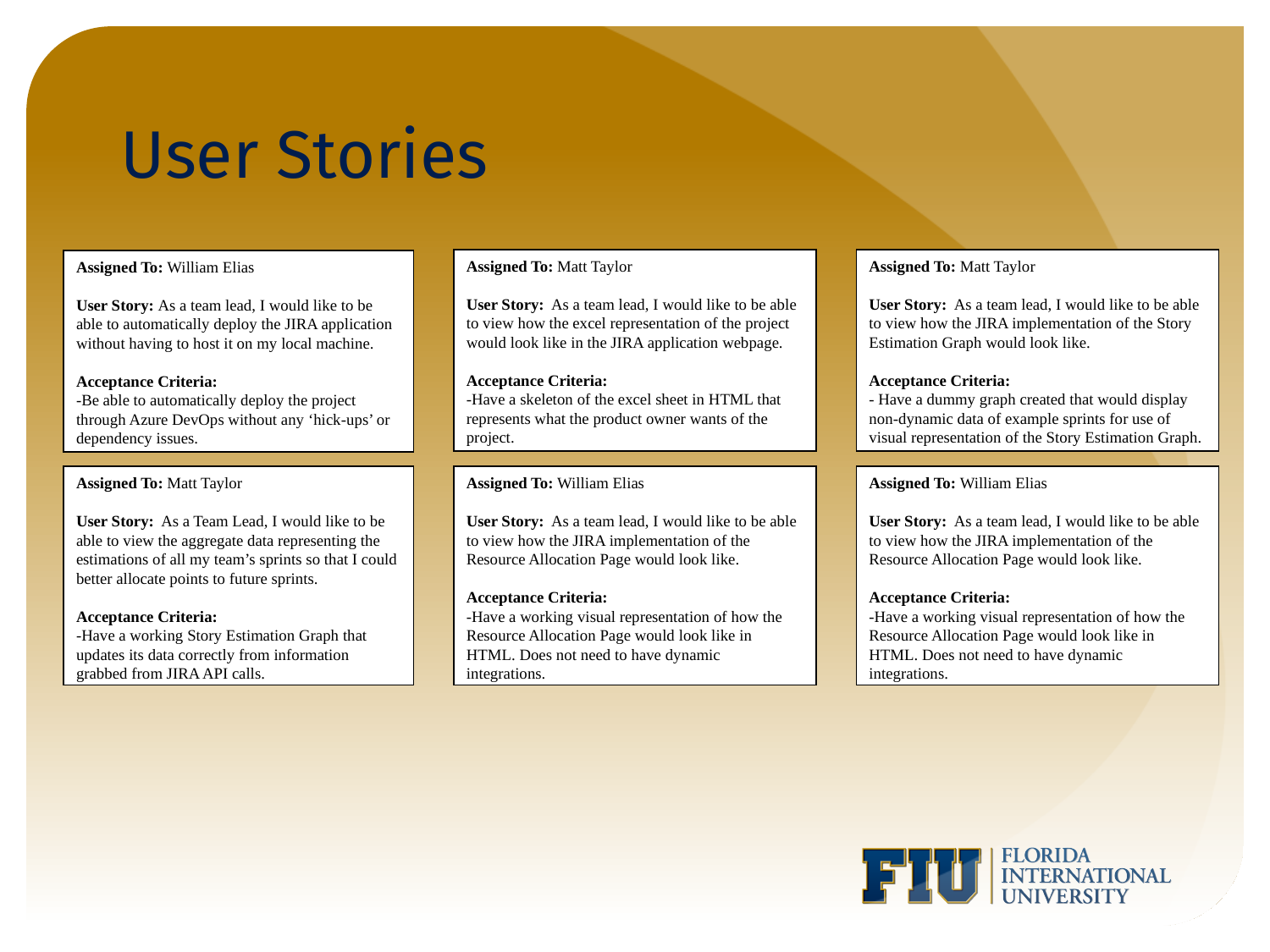

# User Stories
Assigned To: Matt Taylor

User Story:  As a team lead, I would like to be able to view how the excel representation of the project would look like in the JIRA application webpage.

Acceptance Criteria:
-Have a skeleton of the excel sheet in HTML that represents what the product owner wants of the project.
Assigned To: Matt Taylor

User Story:  As a team lead, I would like to be able to view how the JIRA implementation of the Story Estimation Graph would look like.

Acceptance Criteria:
- Have a dummy graph created that would display non-dynamic data of example sprints for use of visual representation of the Story Estimation Graph.
Assigned To: William Elias

User Story: As a team lead, I would like to be able to automatically deploy the JIRA application without having to host it on my local machine.

Acceptance Criteria:
-Be able to automatically deploy the project through Azure DevOps without any ‘hick-ups’ or dependency issues.
Assigned To: William Elias

User Story:  As a team lead, I would like to be able to view how the JIRA implementation of the Resource Allocation Page would look like.

Acceptance Criteria:
-Have a working visual representation of how the Resource Allocation Page would look like in HTML. Does not need to have dynamic integrations.
Assigned To: William Elias

User Story:  As a team lead, I would like to be able to view how the JIRA implementation of the Resource Allocation Page would look like.

Acceptance Criteria:
-Have a working visual representation of how the Resource Allocation Page would look like in HTML. Does not need to have dynamic integrations.
Assigned To: Matt Taylor

User Story:  As a Team Lead, I would like to be able to view the aggregate data representing the estimations of all my team’s sprints so that I could better allocate points to future sprints.

Acceptance Criteria:
-Have a working Story Estimation Graph that updates its data correctly from information grabbed from JIRA API calls.